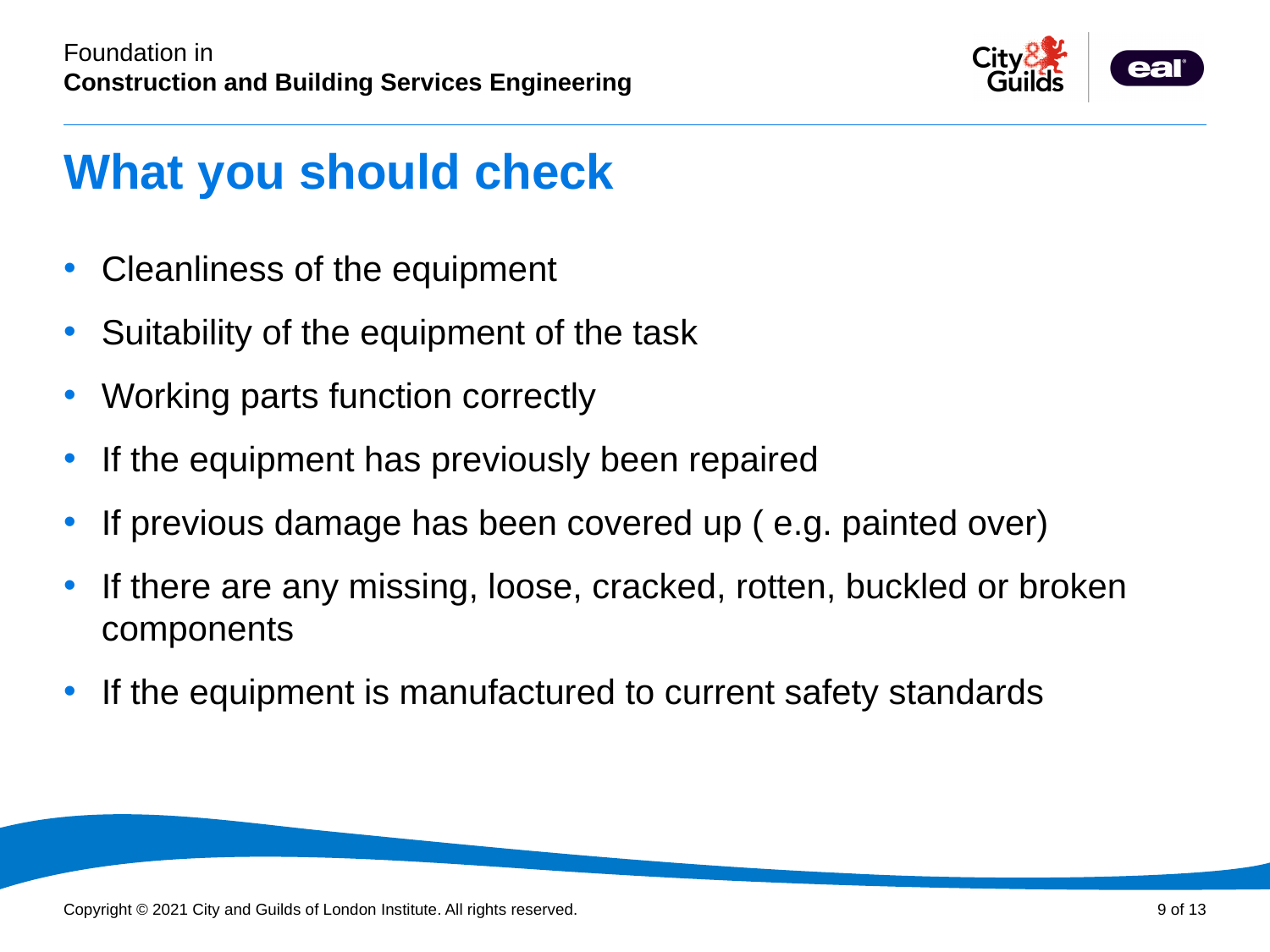

# What you should check
Cleanliness of the equipment
Suitability of the equipment of the task
Working parts function correctly
If the equipment has previously been repaired
If previous damage has been covered up ( e.g. painted over)
If there are any missing, loose, cracked, rotten, buckled or broken components
If the equipment is manufactured to current safety standards